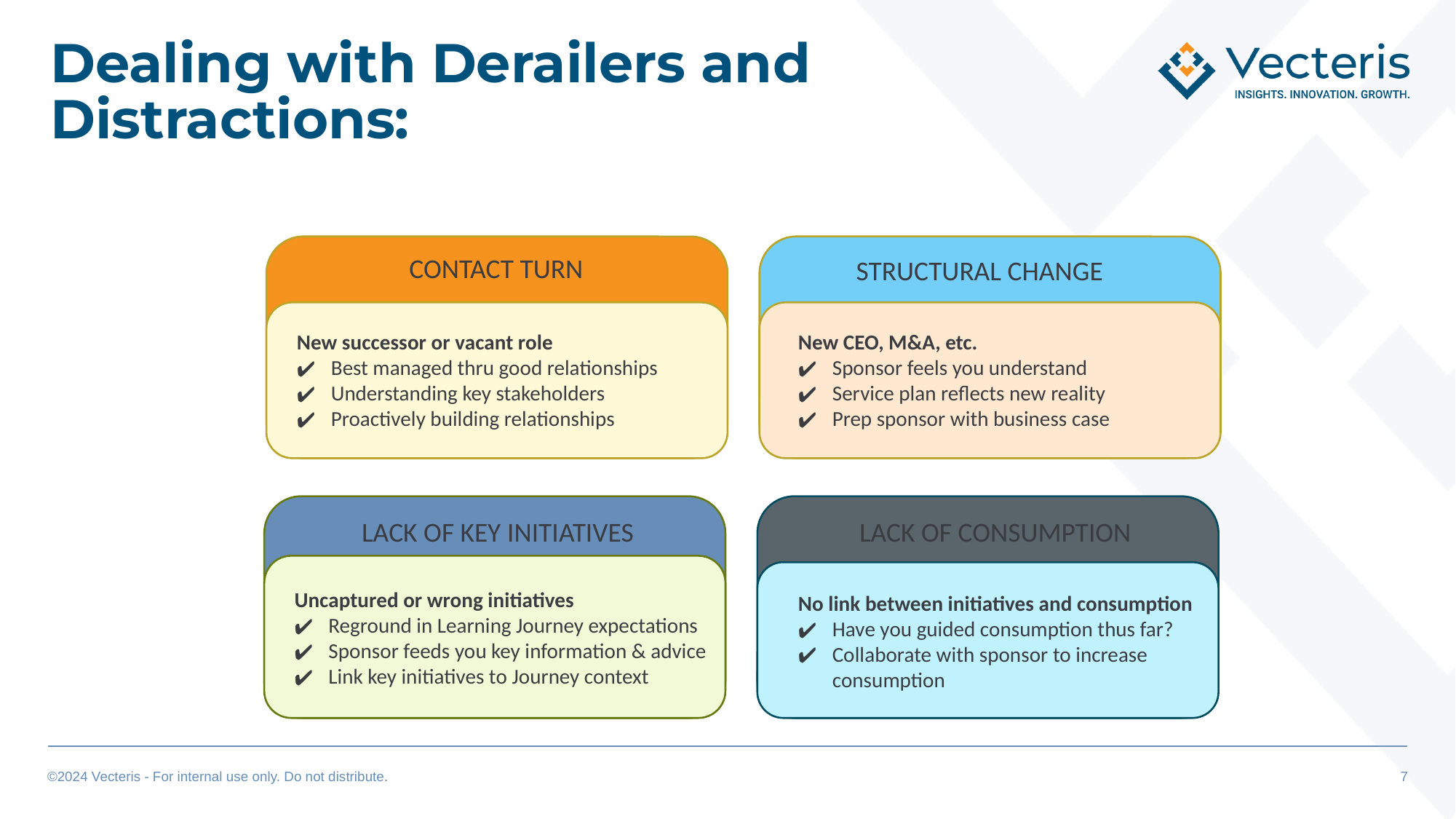

# Dealing with Derailers and Distractions:

CONTACT TURN
STRUCTURAL CHANGE

New CEO, M&A, etc.
Sponsor feels you understand
Service plan reflects new reality
Prep sponsor with business case
New successor or vacant role
Best managed thru good relationships
Understanding key stakeholders
Proactively building relationships

LACK OF CONSUMPTION
LACK OF KEY INITIATIVES

Uncaptured or wrong initiatives
Reground in Learning Journey expectations
Sponsor feeds you key information & advice
Link key initiatives to Journey context
No link between initiatives and consumption
Have you guided consumption thus far?
Collaborate with sponsor to increase consumption